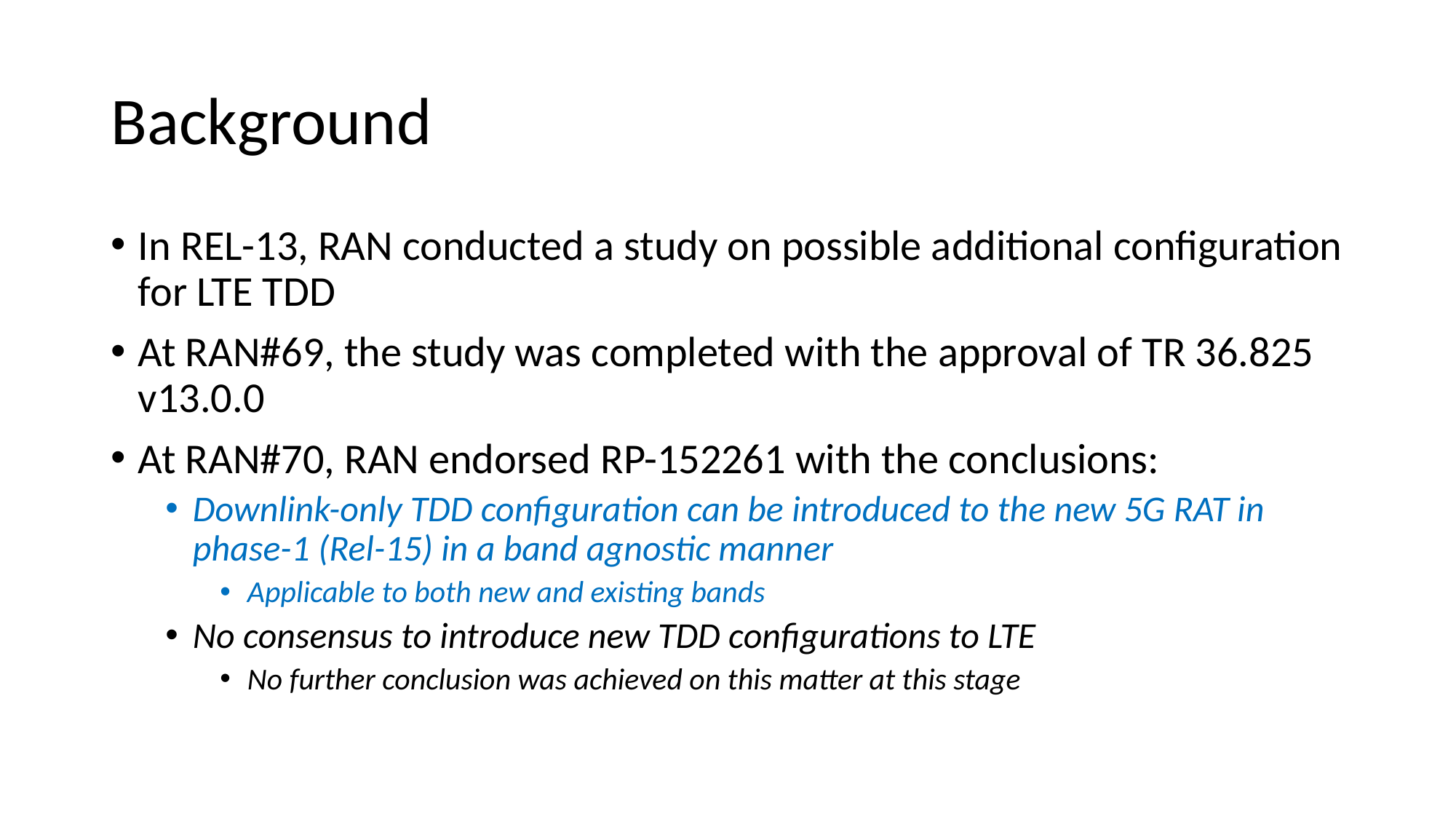

# Background
In REL-13, RAN conducted a study on possible additional configuration for LTE TDD
At RAN#69, the study was completed with the approval of TR 36.825 v13.0.0
At RAN#70, RAN endorsed RP-152261 with the conclusions:
Downlink-only TDD configuration can be introduced to the new 5G RAT in phase-1 (Rel-15) in a band agnostic manner
Applicable to both new and existing bands
No consensus to introduce new TDD configurations to LTE
No further conclusion was achieved on this matter at this stage